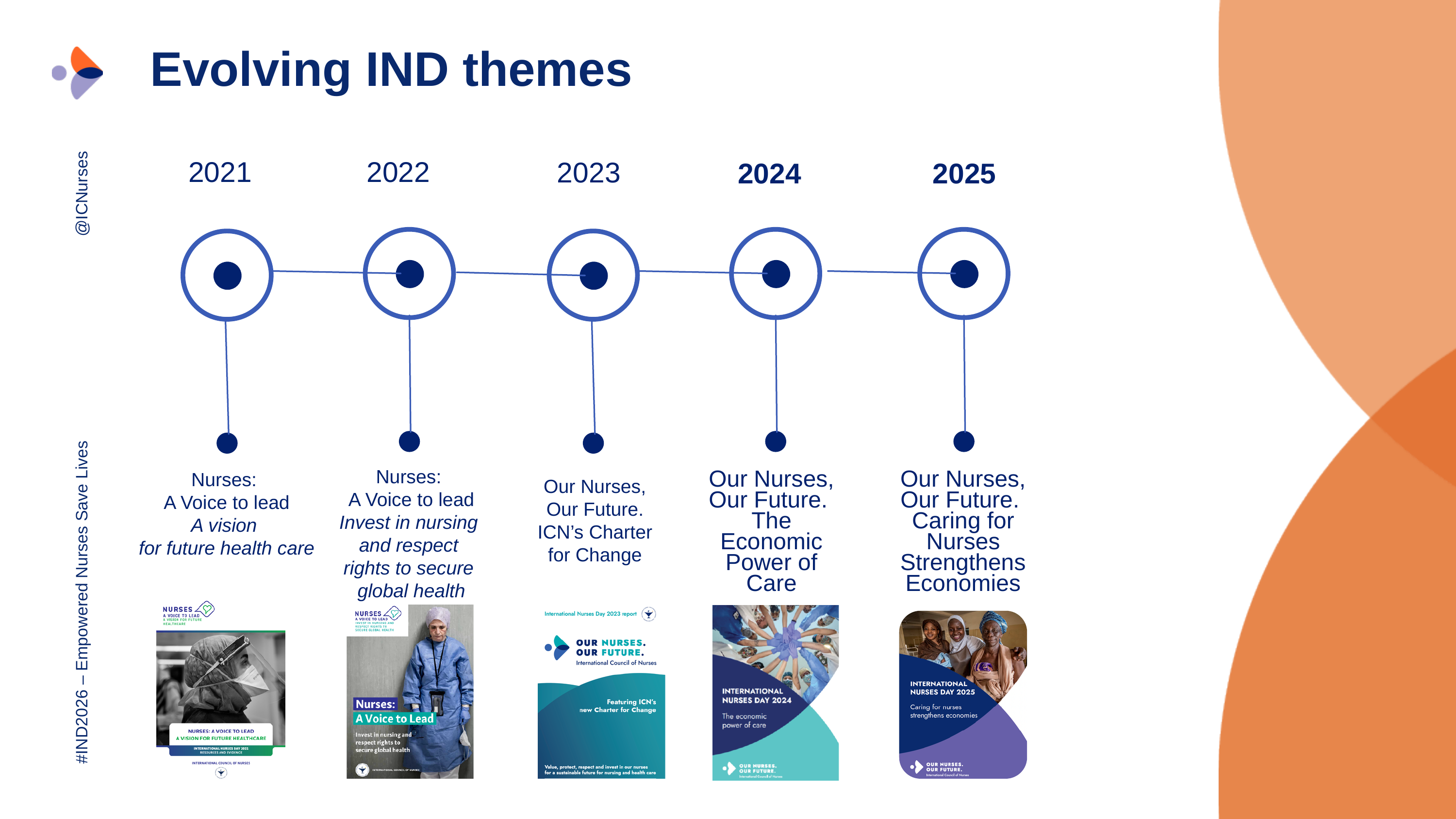

@ICNurses
Evolving IND themes

2021
2022
2023
2024
2025

@ICNurses

Nurses:
A Voice to lead
Invest in nursing
and respect
rights to secure
global health
Nurses:
A Voice to lead
A vision
for future health care
Our Nurses, Our Future.
The Economic Power of Care
Our Nurses, Our Future.
Caring for Nurses Strengthens Economies
Our Nurses, Our Future.
ICN’s Charter for Change
#IND2026 – Empowered Nurses Save Lives